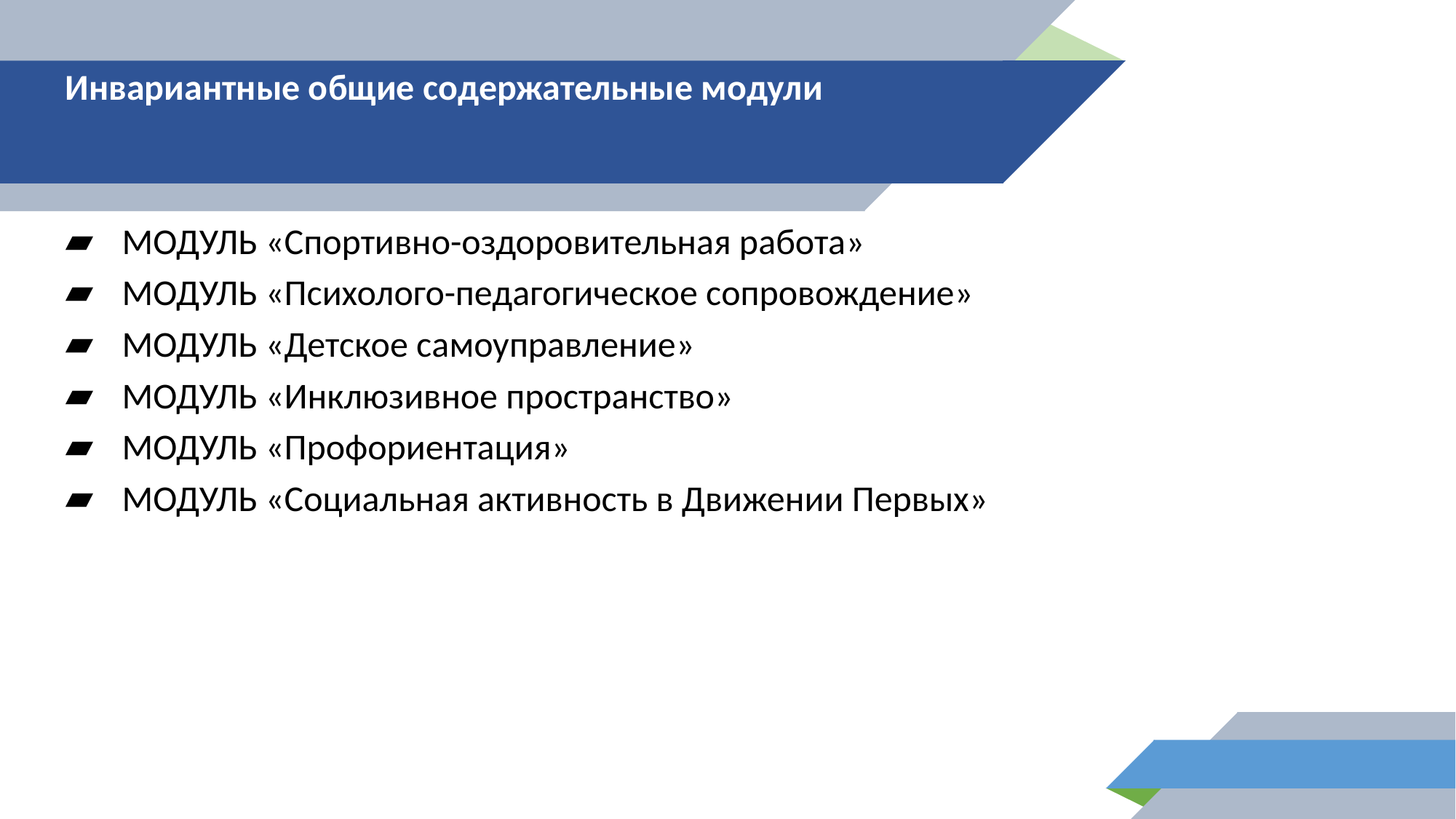

Инвариантные общие содержательные модули

МОДУЛЬ «Спортивно-оздоровительная работа»
МОДУЛЬ «Психолого-педагогическое сопровождение»
МОДУЛЬ «Детское самоуправление»
МОДУЛЬ «Инклюзивное пространство»
МОДУЛЬ «Профориентация»
МОДУЛЬ «Социальная активность в Движении Первых»